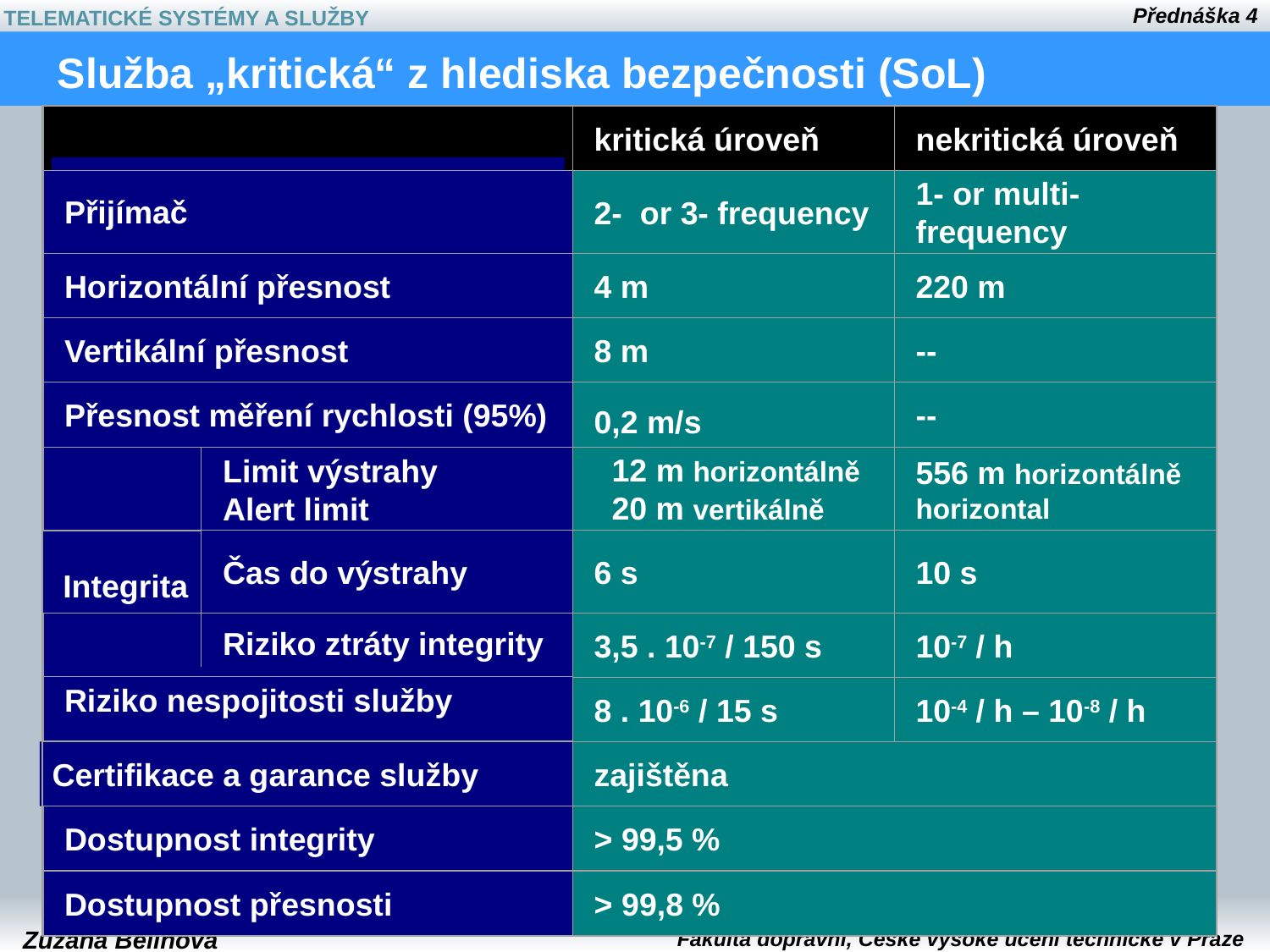

Služba „kritická“ z hlediska bezpečnosti (SoL)

kritická úroveň

nekritická úroveň

Přijímač

2-  or 3- frequency

1- or multi- frequency

Horizontální přesnost

4 m

220 m

Vertikální přesnost

8 m

--

Přesnost měření rychlosti (95%)

0,2 m/s

--

Limit výstrahy
Alert limit

  12 m horizontálně
  20 m vertikálně

556 m horizontálně
horizontal

Čas do výstrahy

6 s

10 s

  Integrita

Riziko ztráty integrity

3,5 . 10-7 / 150 s

10-7 / h
Riziko nespojitosti služby

8 . 10-6 / 15 s

10-4 / h – 10-8 / h

Certifikace a garance služby

zajištěna

Dostupnost integrity

> 99,5 %

Dostupnost přesnosti

> 99,8 %